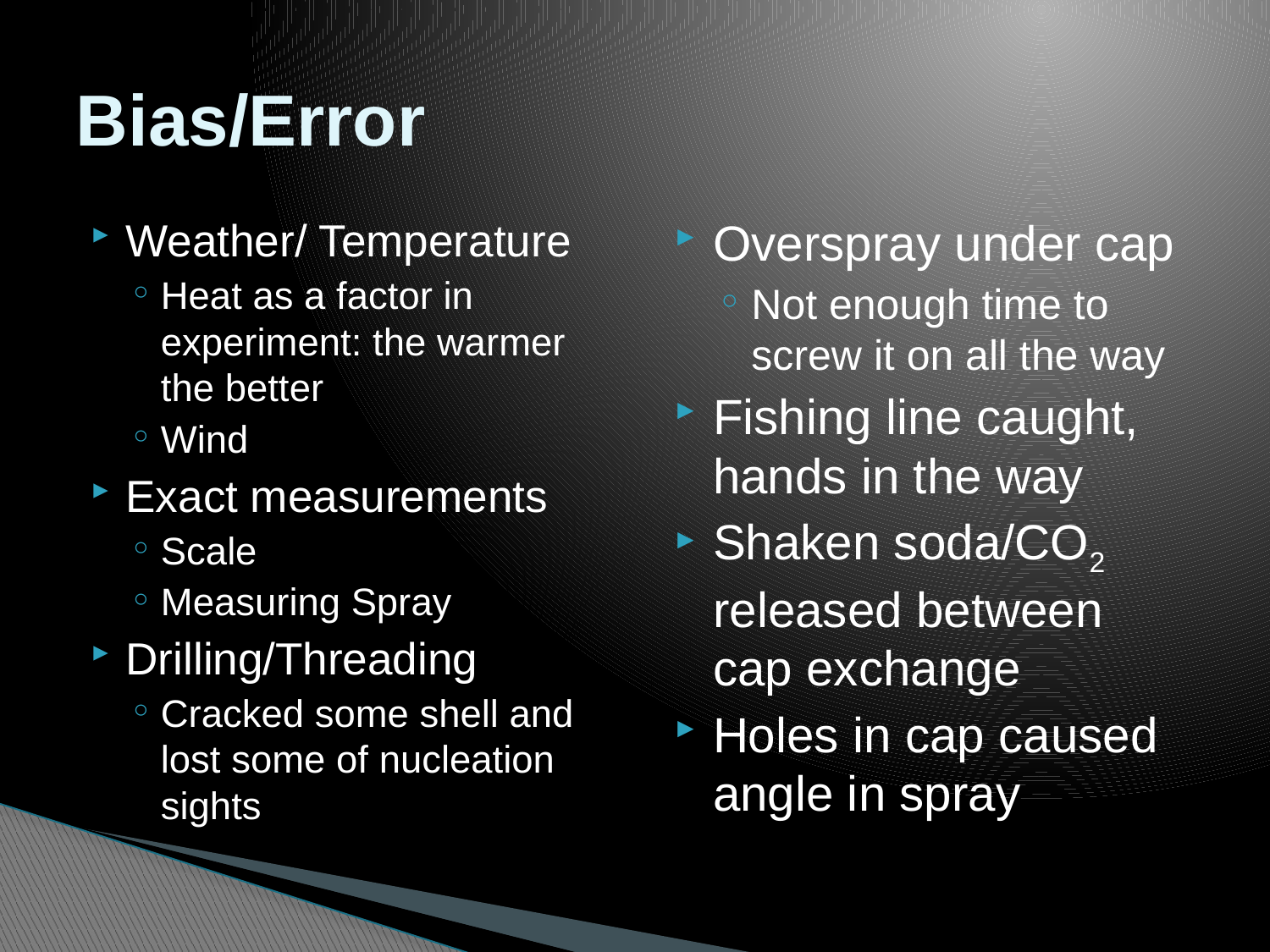

# Bias/Error
Weather/ Temperature
Heat as a factor in experiment: the warmer the better
Wind
Exact measurements
Scale
Measuring Spray
Drilling/Threading
Cracked some shell and lost some of nucleation sights

Overspray under cap
Not enough time to screw it on all the way
Fishing line caught, hands in the way
Shaken soda/CO2 released between cap exchange
Holes in cap caused angle in spray